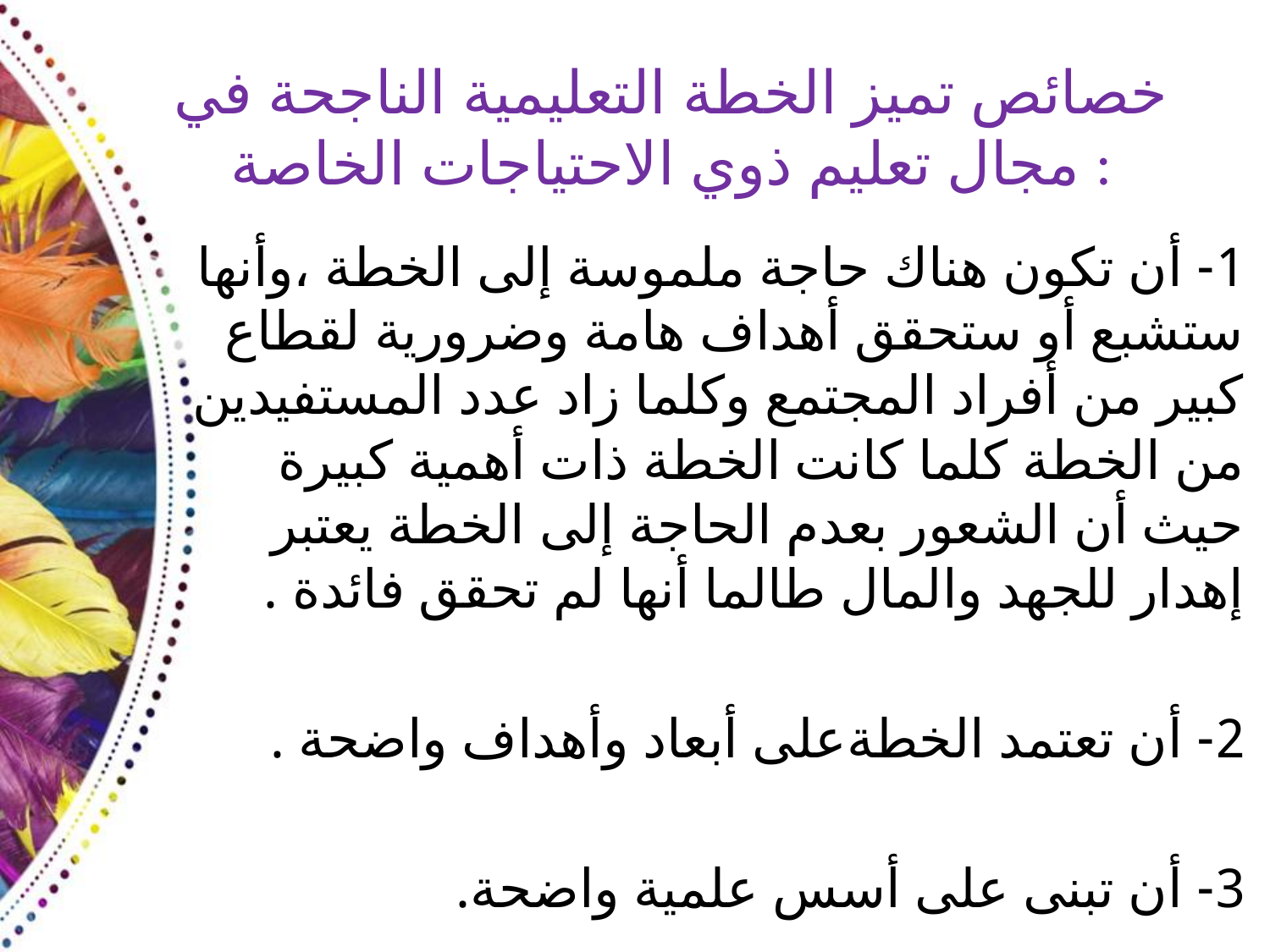

# خصائص تميز الخطة التعليمية الناجحة في مجال تعليم ذوي الاحتياجات الخاصة :
1- أن تكون هناك حاجة ملموسة إلى الخطة ،وأنها ستشبع أو ستحقق أهداف هامة وضرورية لقطاع كبير من أفراد المجتمع وكلما زاد عدد المستفيدين من الخطة كلما كانت الخطة ذات أهمية كبيرة حيث أن الشعور بعدم الحاجة إلى الخطة يعتبر إهدار للجهد والمال طالما أنها لم تحقق فائدة .

2- أن تعتمد الخطةعلى أبعاد وأهداف واضحة .

3- أن تبنى على أسس علمية واضحة.